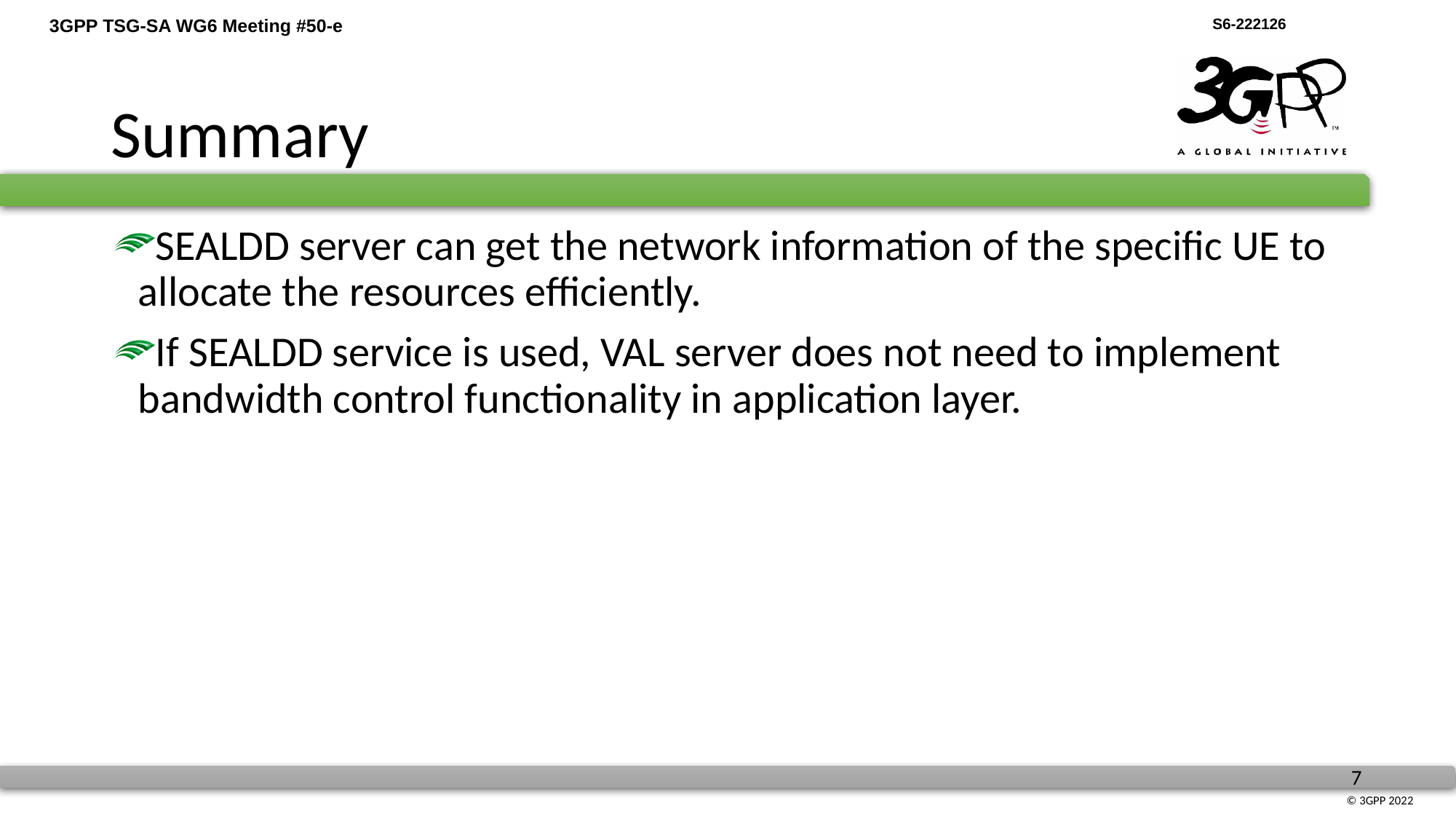

# Summary
SEALDD server can get the network information of the specific UE to allocate the resources efficiently.
If SEALDD service is used, VAL server does not need to implement bandwidth control functionality in application layer.